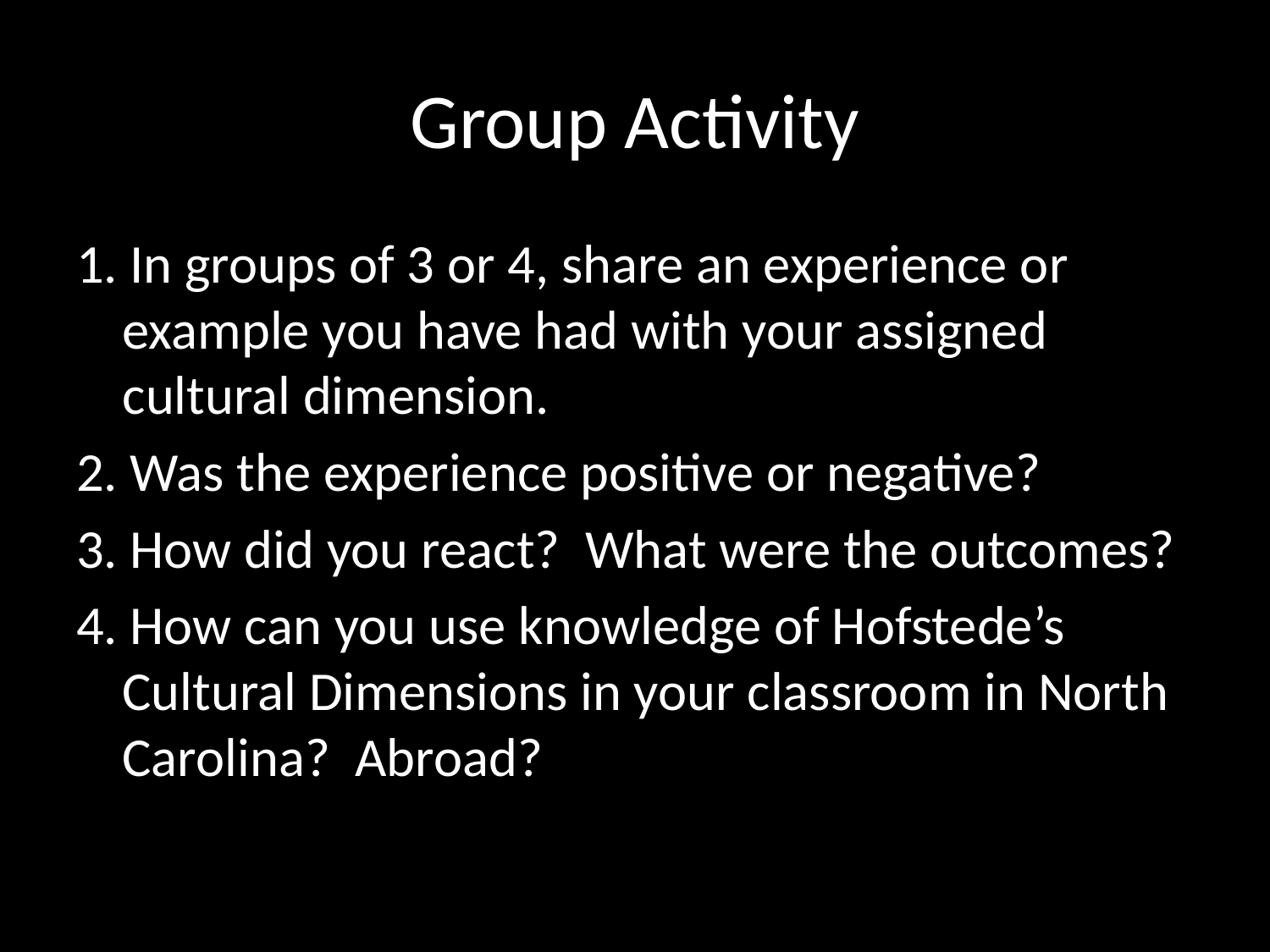

# Group Activity
1. In groups of 3 or 4, share an experience or example you have had with your assigned cultural dimension.
2. Was the experience positive or negative?
3. How did you react?  What were the outcomes?
4. How can you use knowledge of Hofstede’s Cultural Dimensions in your classroom in North Carolina?  Abroad?